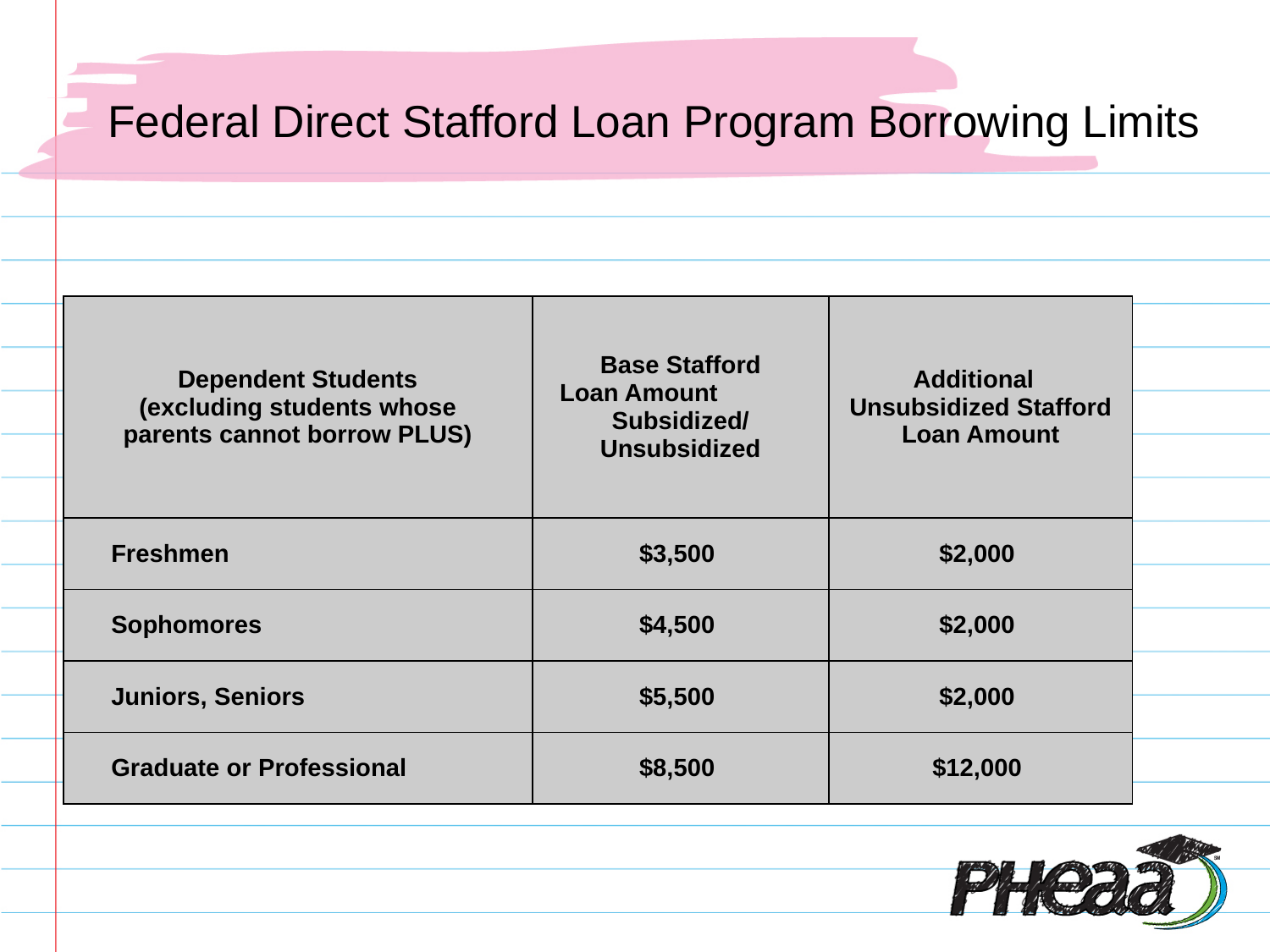

# Federal Direct Stafford Loan Program Borrowing Limits
| Dependent Students (excluding students whose parents cannot borrow PLUS) | Base Stafford Loan Amount Subsidized/ Unsubsidized | Additional Unsubsidized Stafford Loan Amount |
| --- | --- | --- |
| Freshmen | $3,500 | $2,000 |
| Sophomores | $4,500 | $2,000 |
| Juniors, Seniors | $5,500 | $2,000 |
| Graduate or Professional | $8,500 | $12,000 |